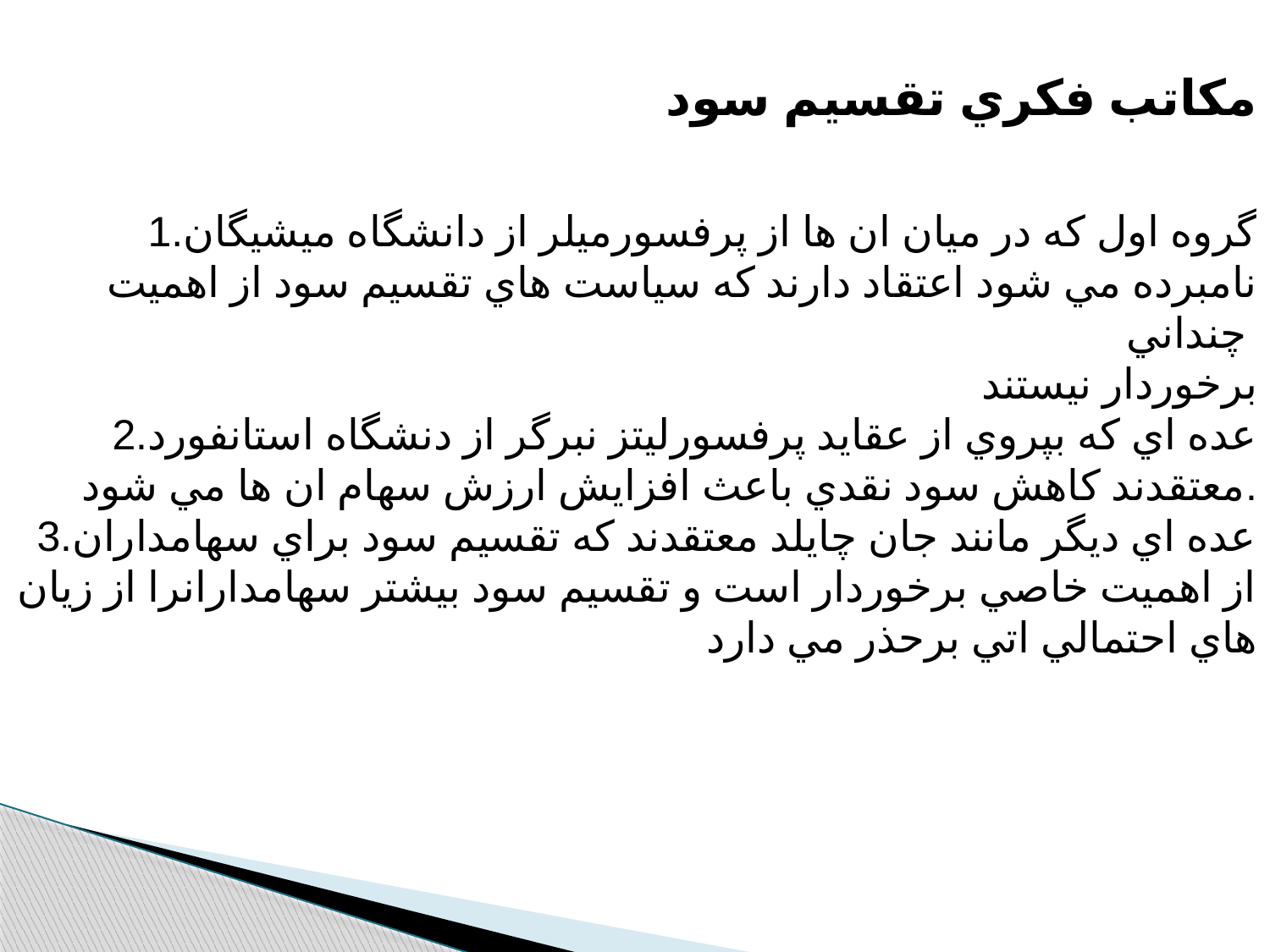

مكاتب فكري تقسيم سود
1.گروه اول كه در ميان ان ها از پرفسورميلر از دانشگاه ميشيگان نامبرده مي شود اعتقاد دارند كه سياست هاي تقسيم سود از اهميت چنداني
برخوردار نيستند
2.عده اي كه بپروي از عقايد پرفسورليتز نبرگر از دنشگاه استانفورد معتقدند كاهش سود نقدي باعث افزايش ارزش سهام ان ها مي شود.
3.عده اي ديگر مانند جان چايلد معتقدند كه تقسيم سود براي سهامداران از اهميت خاصي برخوردار است و تقسيم سود بيشتر سهامدارانرا از زيان هاي احتمالي اتي برحذر مي دارد